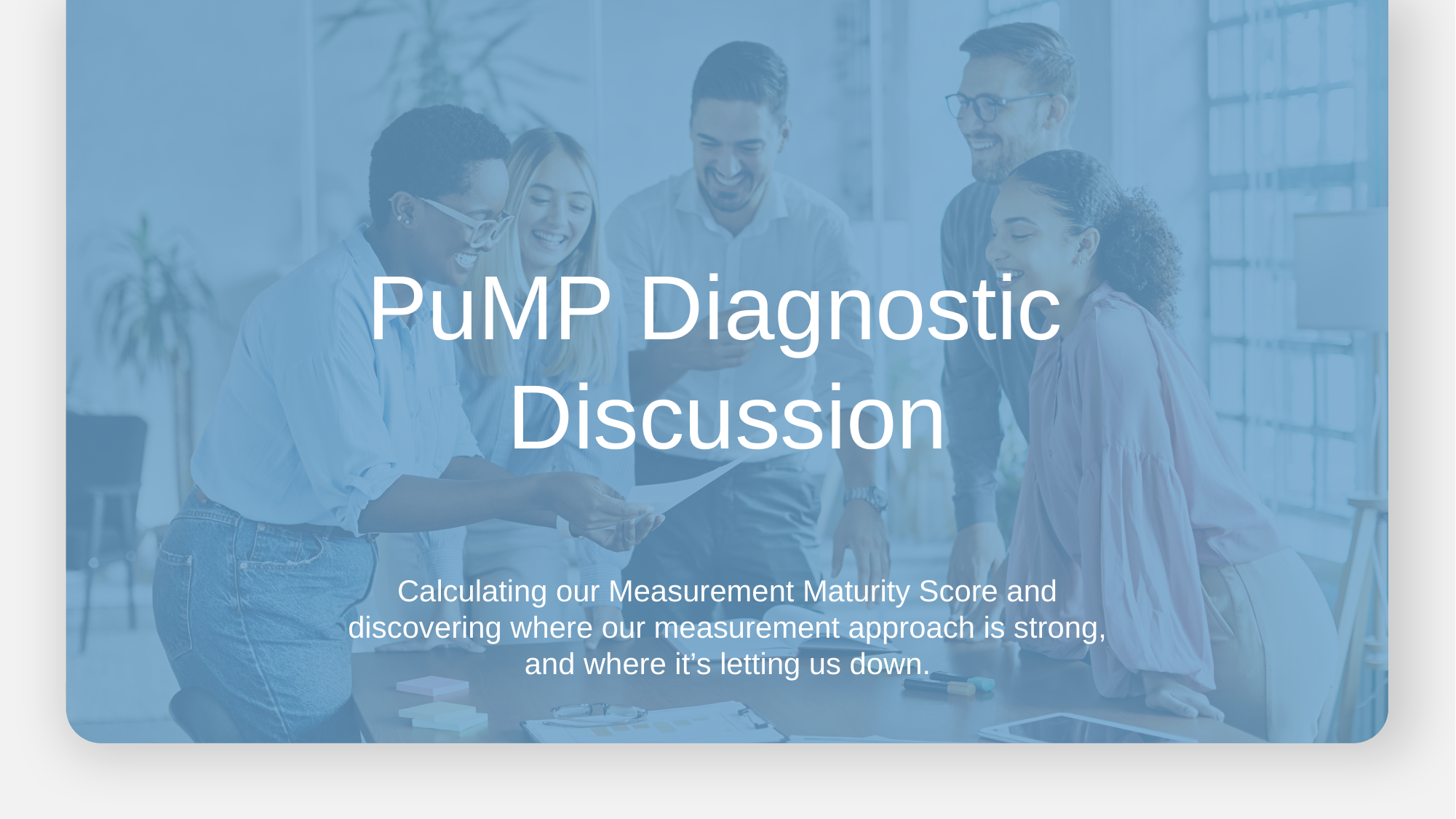

PuMP Diagnostic
Discussion
Calculating our Measurement Maturity Score and discovering where our measurement approach is strong, and where it’s letting us down.